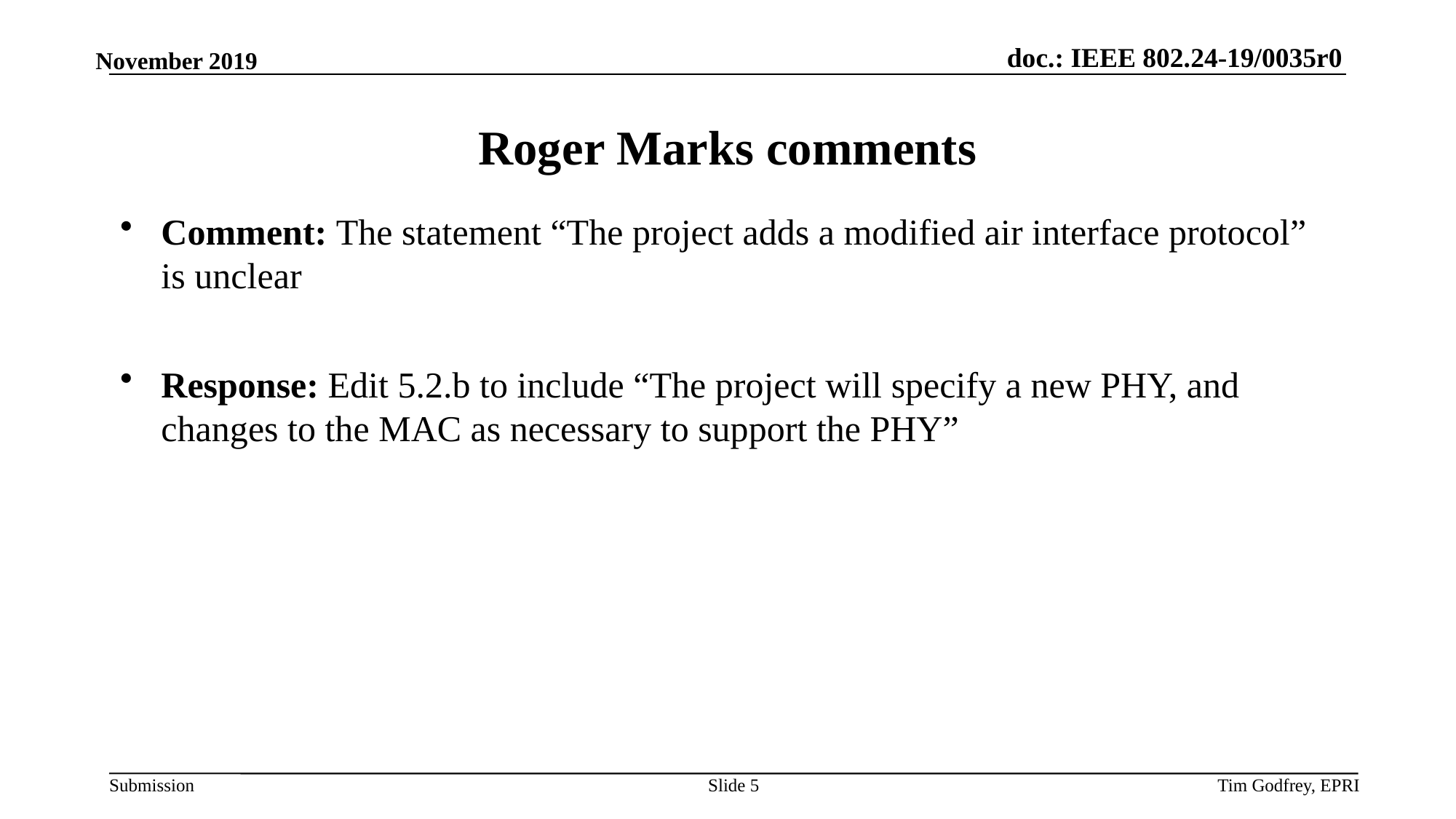

# Roger Marks comments
Comment: The statement “The project adds a modified air interface protocol” is unclear

Response: Edit 5.2.b to include “The project will specify a new PHY, and changes to the MAC as necessary to support the PHY”

Slide 5
Tim Godfrey, EPRI